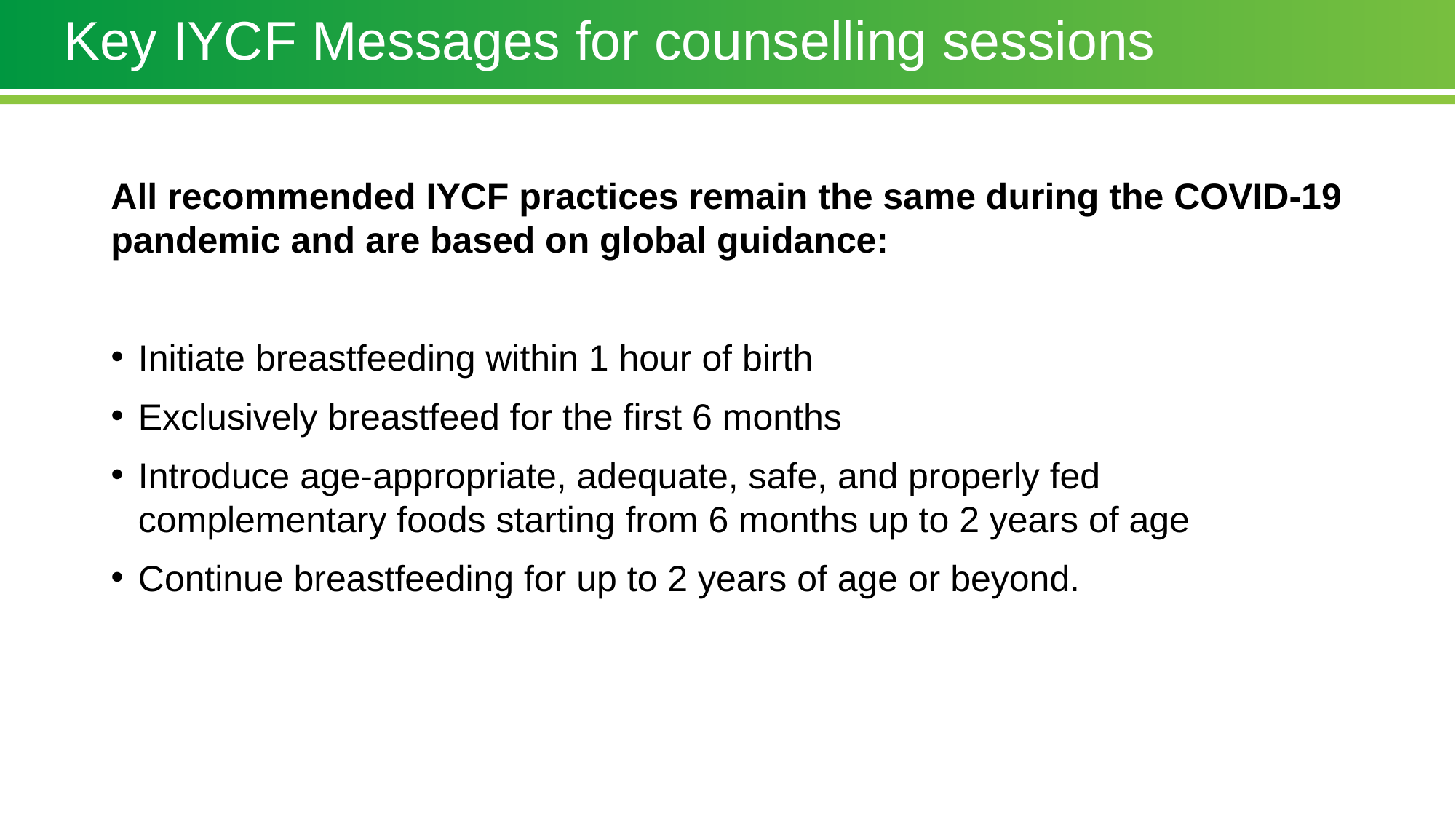

# Key IYCF Messages for counselling sessions
All recommended IYCF practices remain the same during the COVID-19 pandemic and are based on global guidance:

Initiate breastfeeding within 1 hour of birth
Exclusively breastfeed for the first 6 months
Introduce age-appropriate, adequate, safe, and properly fed complementary foods starting from 6 months up to 2 years of age
Continue breastfeeding for up to 2 years of age or beyond.